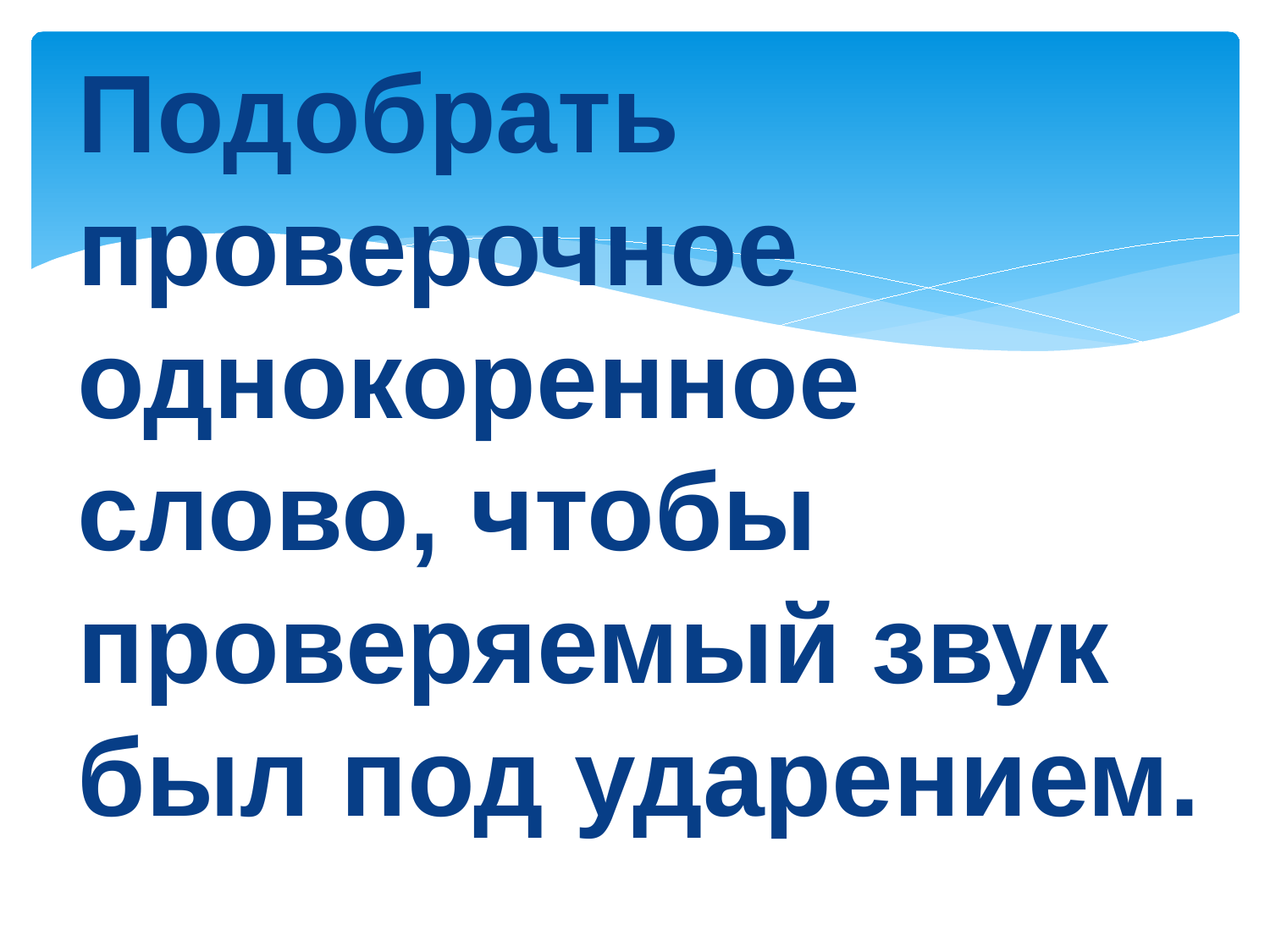

Подобрать проверочное однокоренное слово, чтобы проверяемый звук был под ударением.